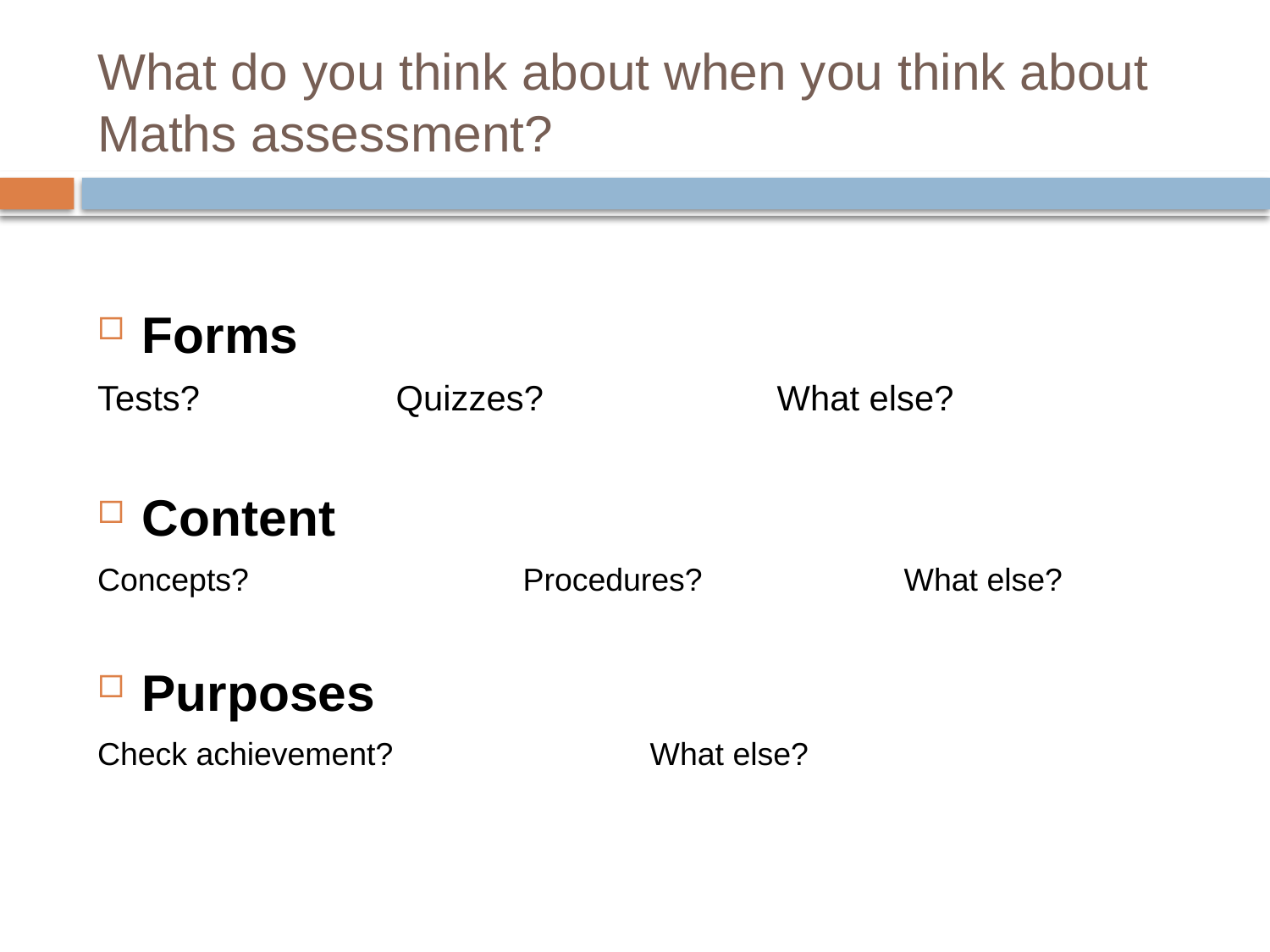

# What do you think about when you think about Maths assessment?

Forms
Tests?  		Quizzes?  		What else?

Content
Concepts?			Procedures?  		What else?

Purposes
Check achievement?  		What else?